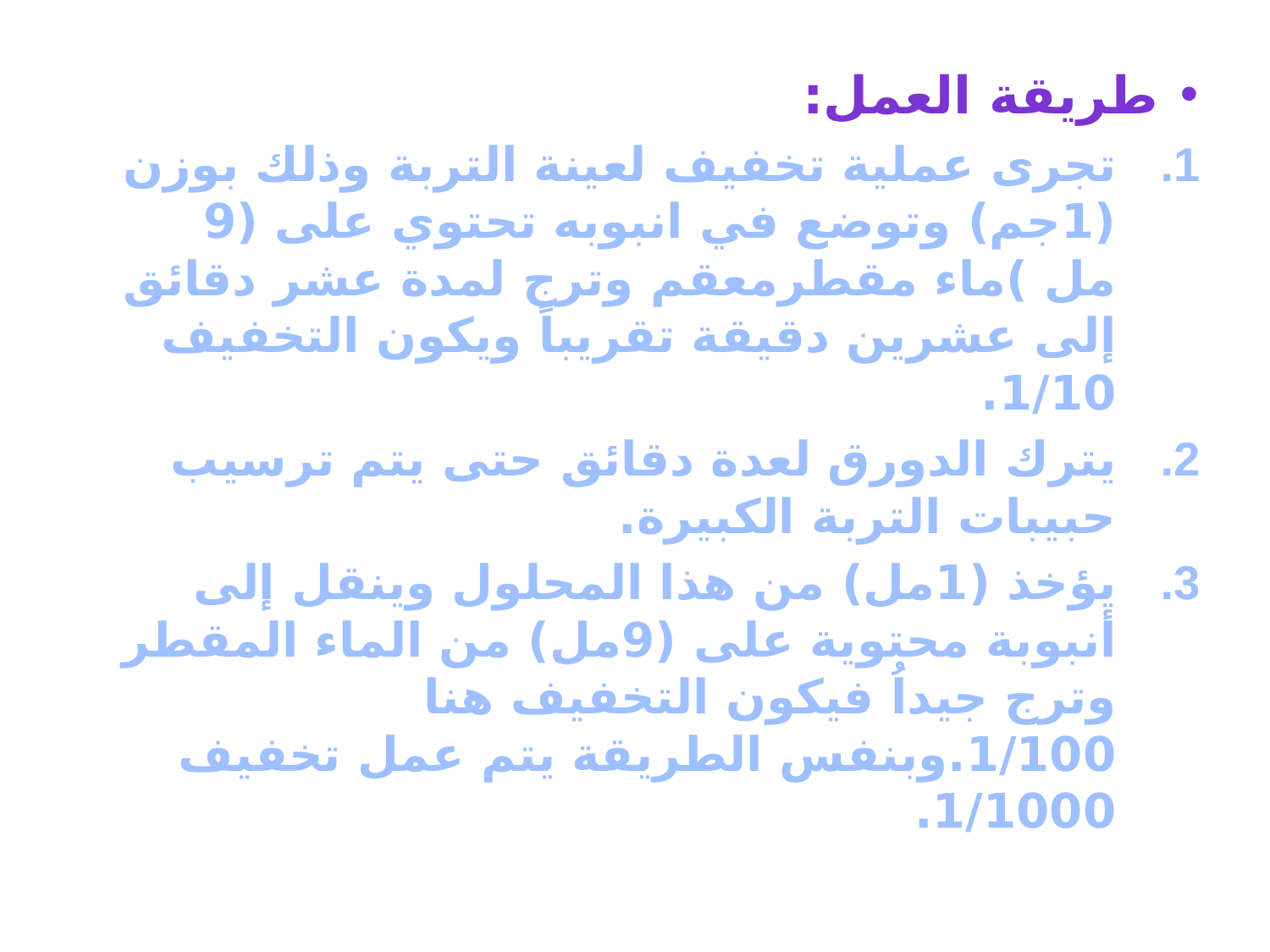

#
طريقة العمل:
تجرى عملية تخفيف لعينة التربة وذلك بوزن (1جم) وتوضع في انبوبه تحتوي على (9 مل )ماء مقطرمعقم وترج لمدة عشر دقائق إلى عشرين دقيقة تقريباً ويكون التخفيف 1/10.
يترك الدورق لعدة دقائق حتى يتم ترسيب حبيبات التربة الكبيرة.
يؤخذ (1مل) من هذا المحلول وينقل إلى أنبوبة محتوية على (9مل) من الماء المقطر وترج جيداُ فيكون التخفيف هنا 1/100.وبنفس الطريقة يتم عمل تخفيف 1/1000.